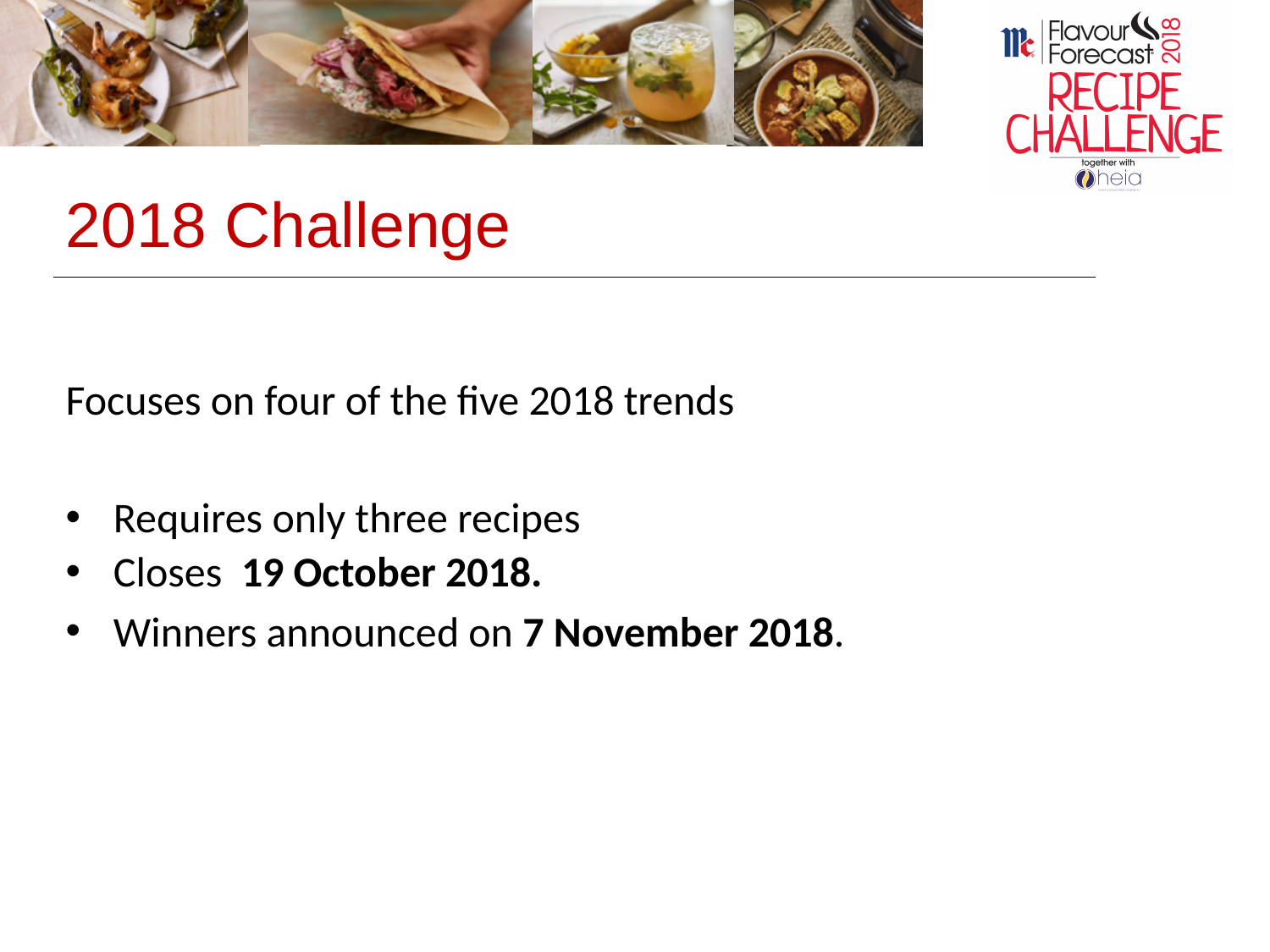

# 2018 Challenge
Focuses on four of the five 2018 trends

Requires only three recipes
Closes  19 October 2018.
Winners announced on 7 November 2018.